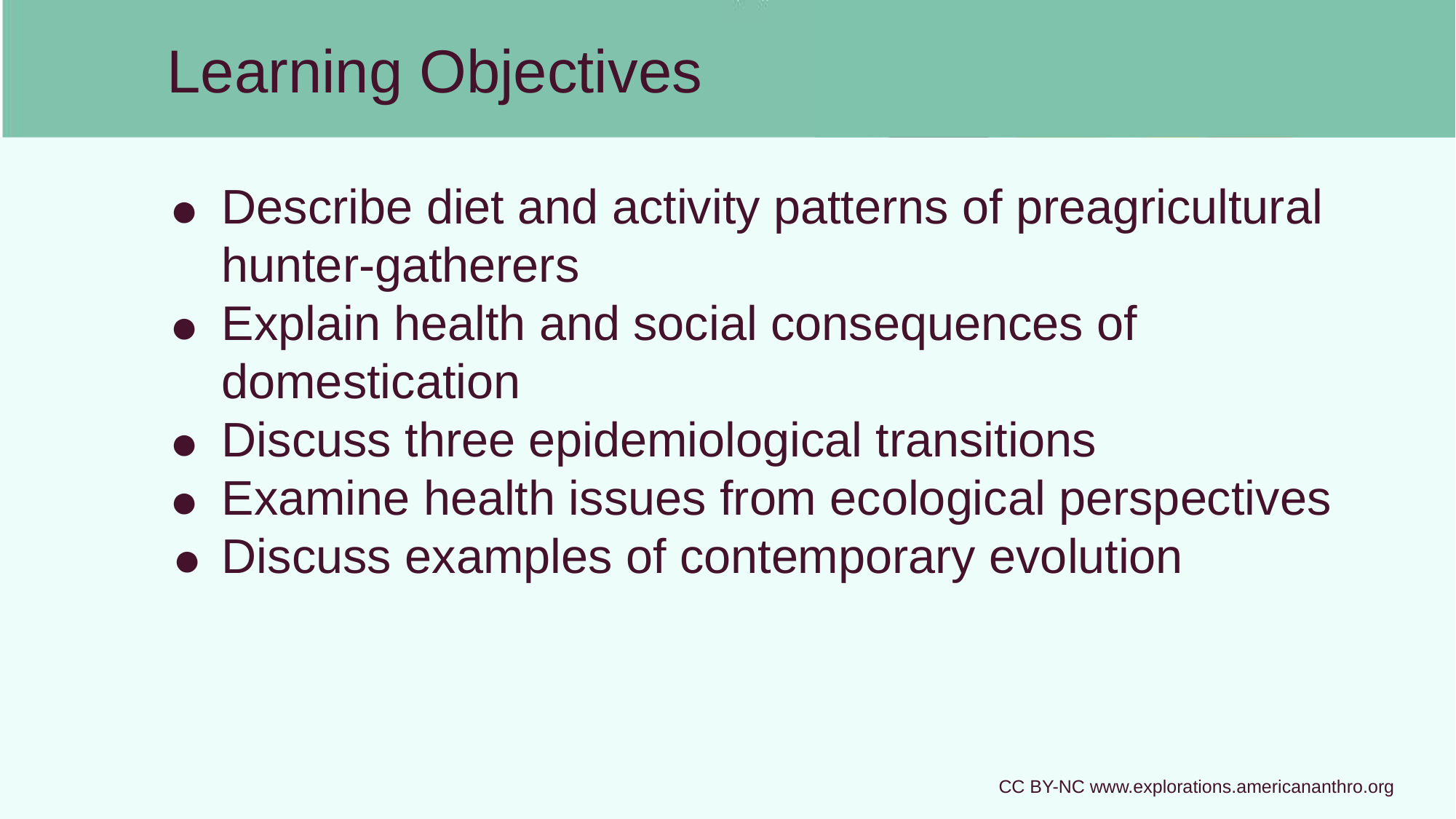

# Learning Objectives
Describe diet and activity patterns of preagricultural hunter-gatherers
Explain health and social consequences of domestication
Discuss three epidemiological transitions
Examine health issues from ecological perspectives
Discuss examples of contemporary evolution